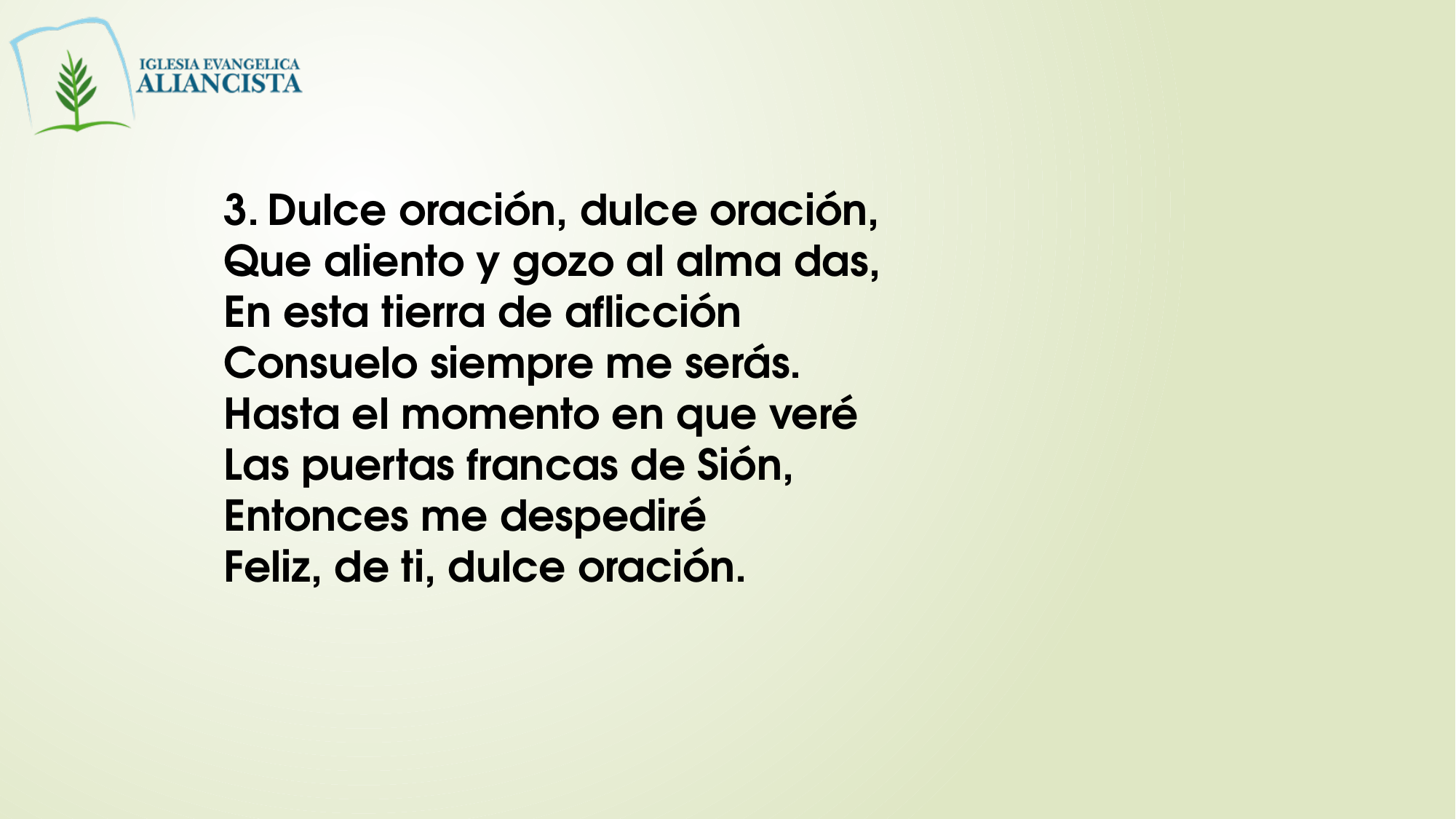

3. Dulce oración, dulce oración,
Que aliento y gozo al alma das,
En esta tierra de aflicción
Consuelo siempre me serás.
Hasta el momento en que veré
Las puertas francas de Sión,
Entonces me despediré
Feliz, de ti, dulce oración.